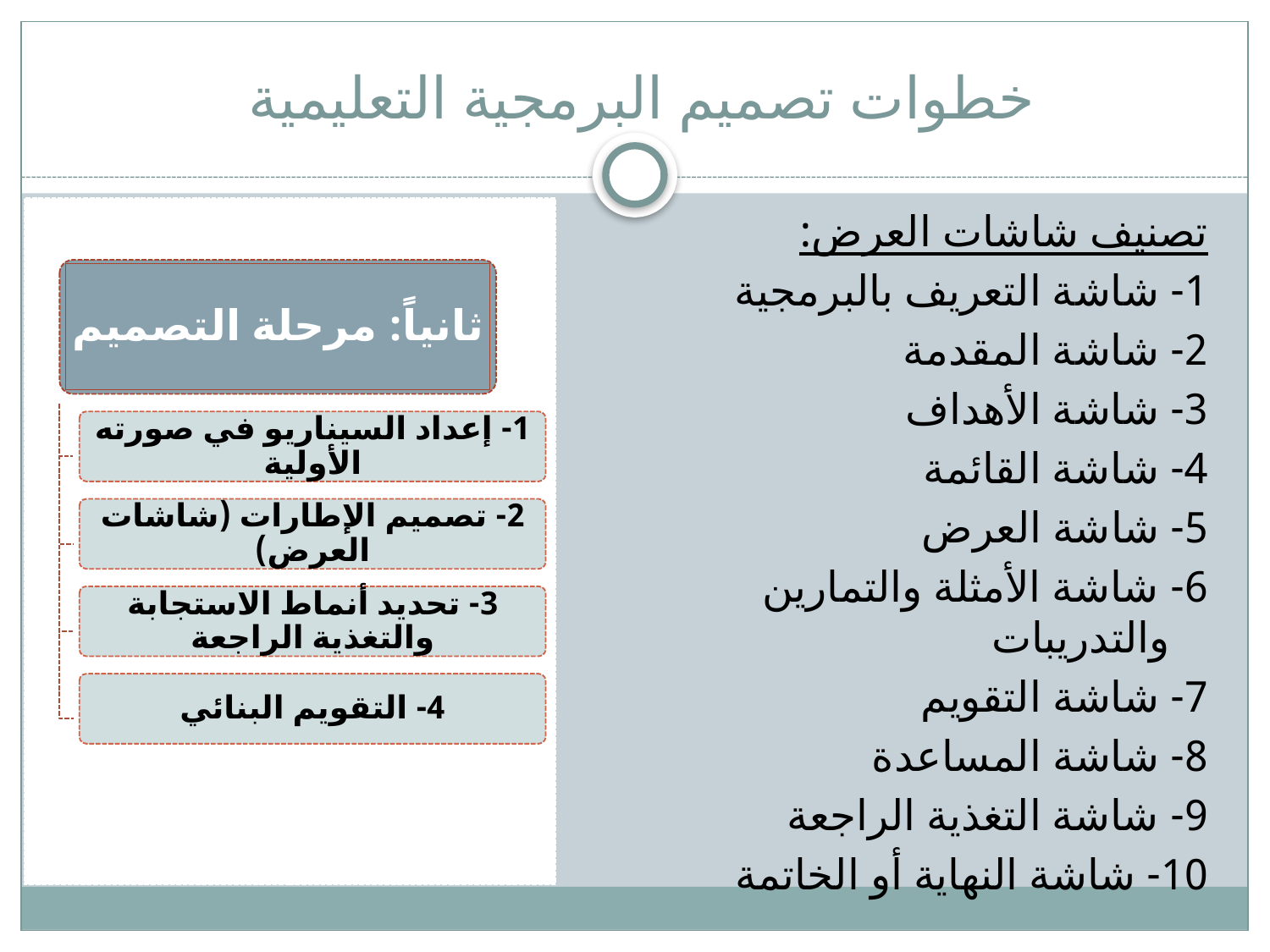

# خطوات تصميم البرمجية التعليمية

تصنيف شاشات العرض:
1- شاشة التعريف بالبرمجية
2- شاشة المقدمة
3- شاشة الأهداف
4- شاشة القائمة
5- شاشة العرض
6- شاشة الأمثلة والتمارين والتدريبات
7- شاشة التقويم
8- شاشة المساعدة
9- شاشة التغذية الراجعة
10- شاشة النهاية أو الخاتمة

ثانياً: مرحلة التصميم

1- إعداد السيناريو في صورته الأولية

2- تصميم الإطارات (شاشات العرض)

3- تحديد أنماط الاستجابة والتغذية الراجعة

4- التقويم البنائي